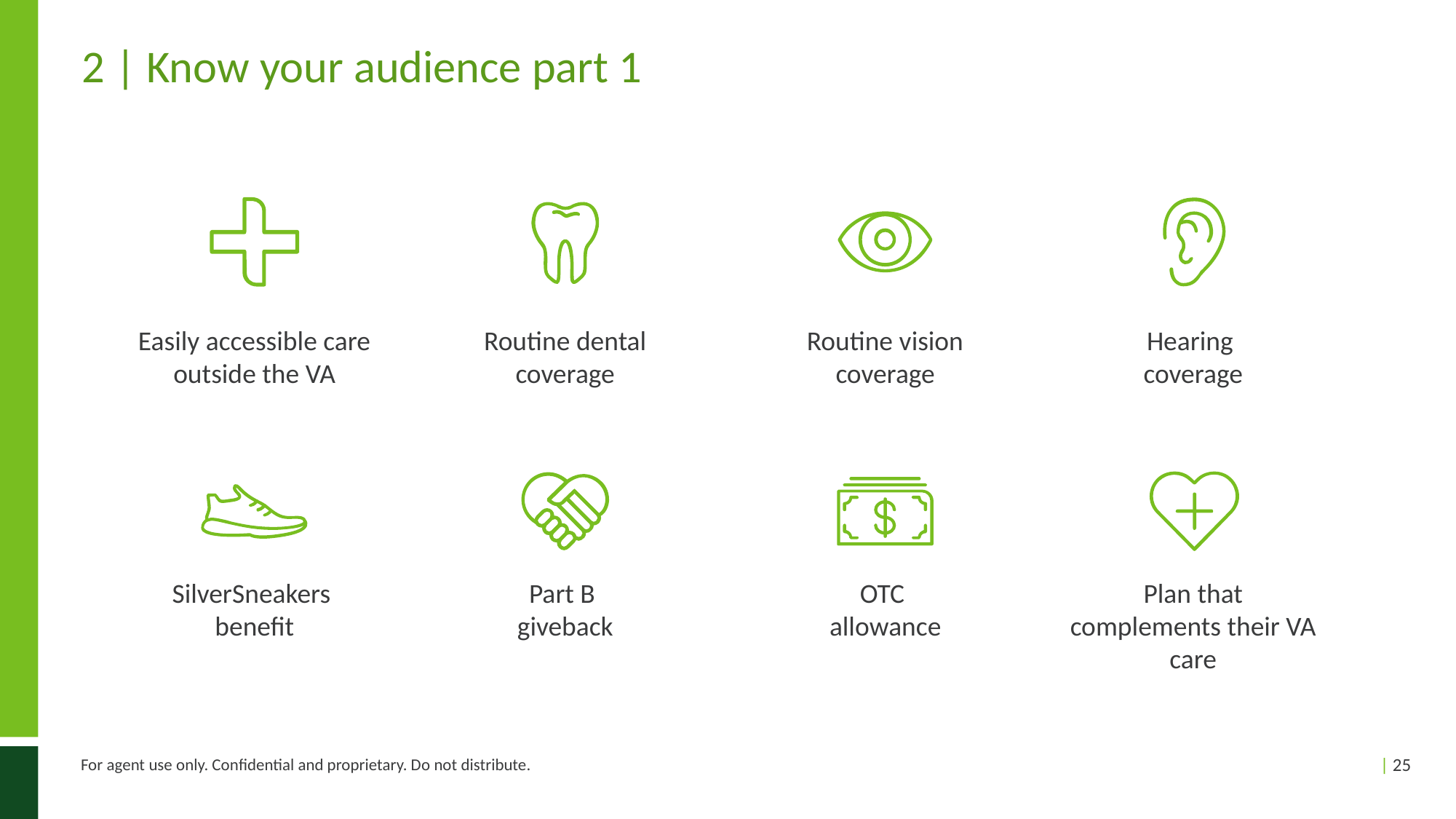

# 2 | Know your audience part 1

Easily accessible care outside the VA
Routine dental coverage
Routine vision coverage
Hearing
coverage

SilverSneakers
benefit
Part B
giveback
OTC
allowance
Plan that complements their VA care